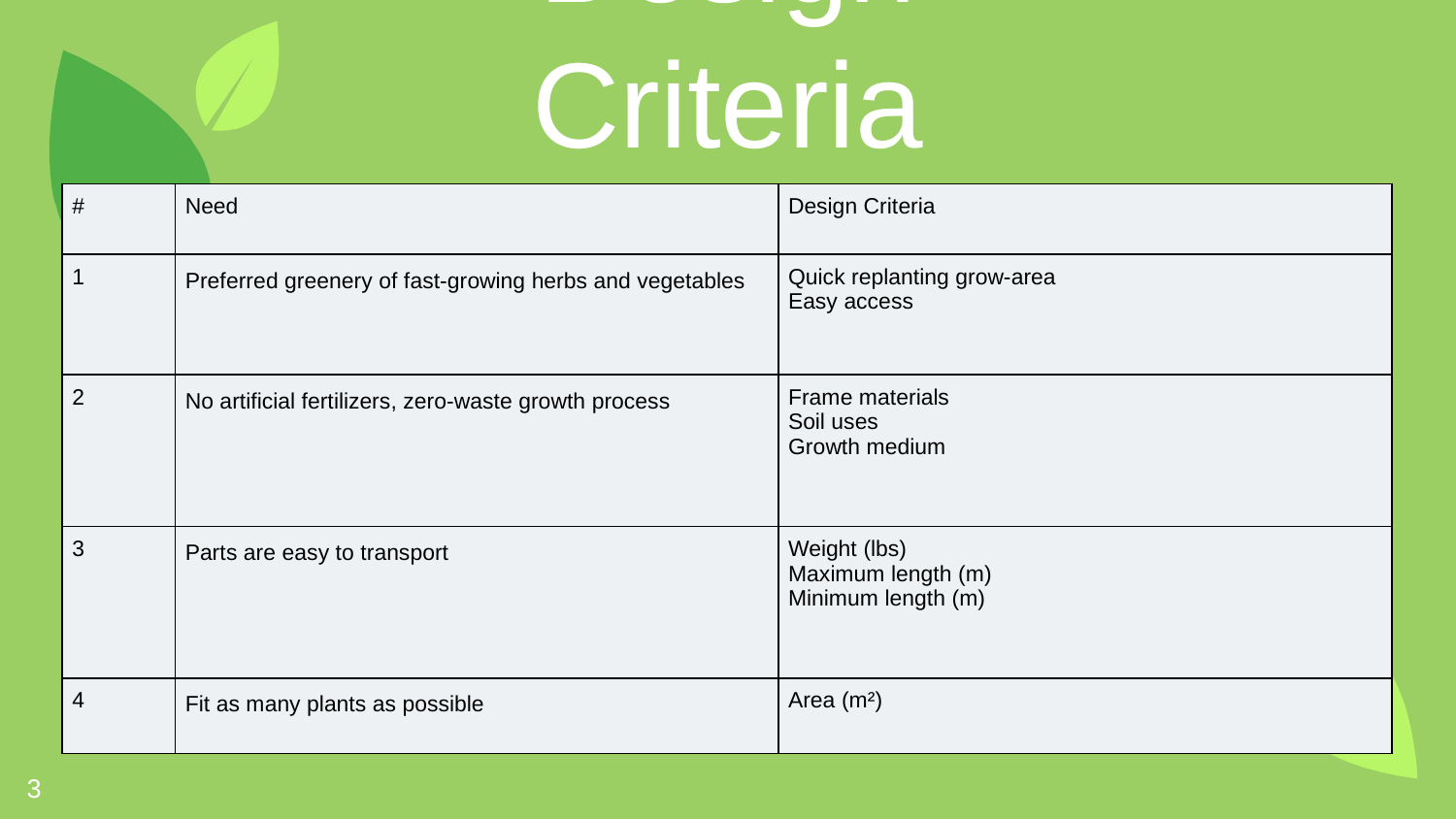

Design Criteria

| # | Need | Design Criteria |
| --- | --- | --- |
| 1 | Preferred greenery of fast-growing herbs and vegetables | Quick replanting grow-area Easy access |
| 2 | No artificial fertilizers, zero-waste growth process | Frame materials Soil uses Growth medium |
| 3 | Parts are easy to transport | Weight (lbs) Maximum length (m) Minimum length (m) |
| 4 | Fit as many plants as possible | Area (m²) |
3